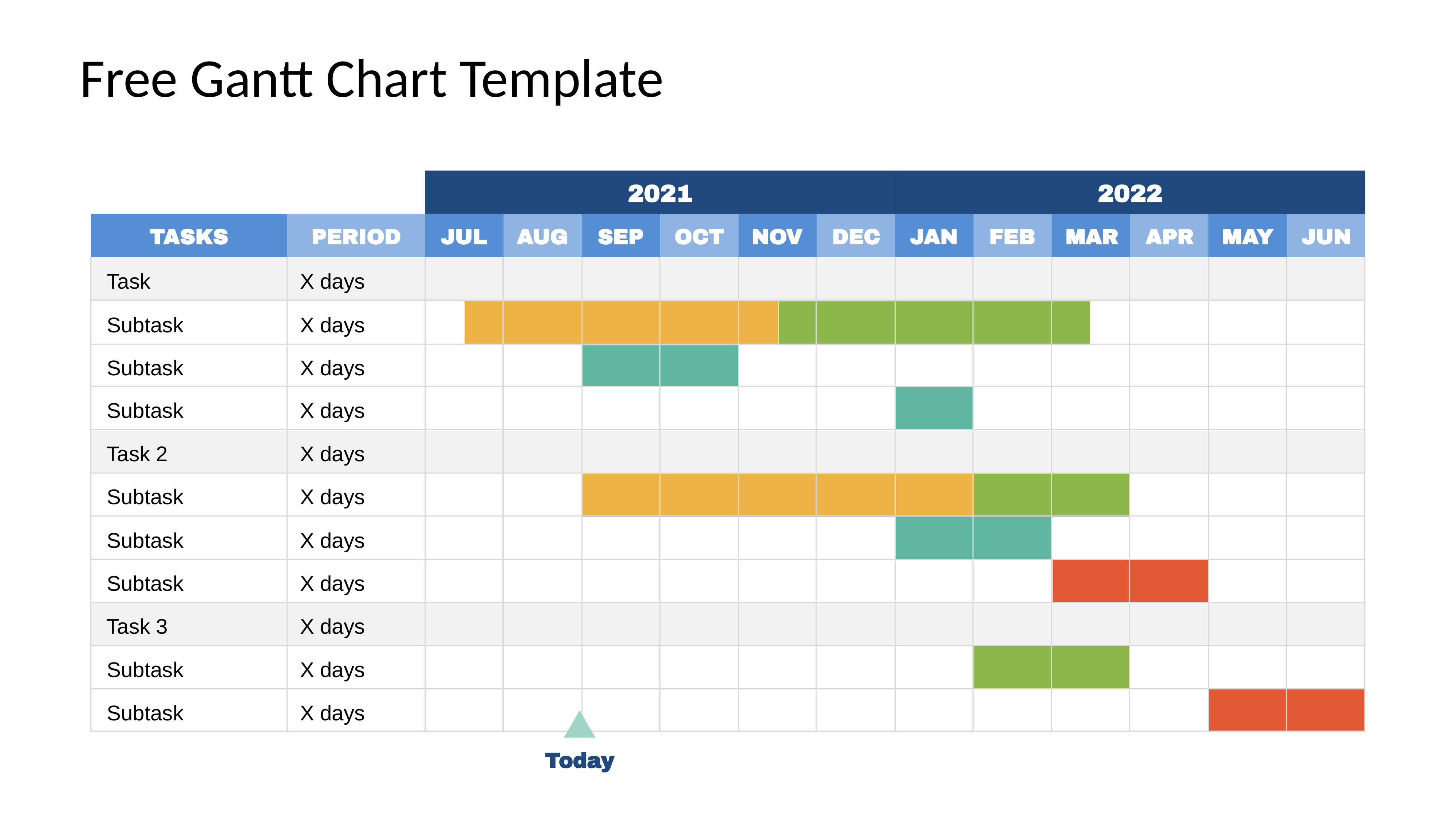

# Free Gantt Chart Template

2021
2022

TASKS
PERIOD
JUL
AUG
SEP
OCT
NOV
DEC
JAN
FEB
MAR
APR
MAY
JUN

Task
X days

Subtask
X days

Subtask
X days

Subtask
X days

Task 2
X days

Subtask
X days

Subtask
X days

Subtask
X days

Task 3
X days

Subtask
X days

Subtask
X days

Today